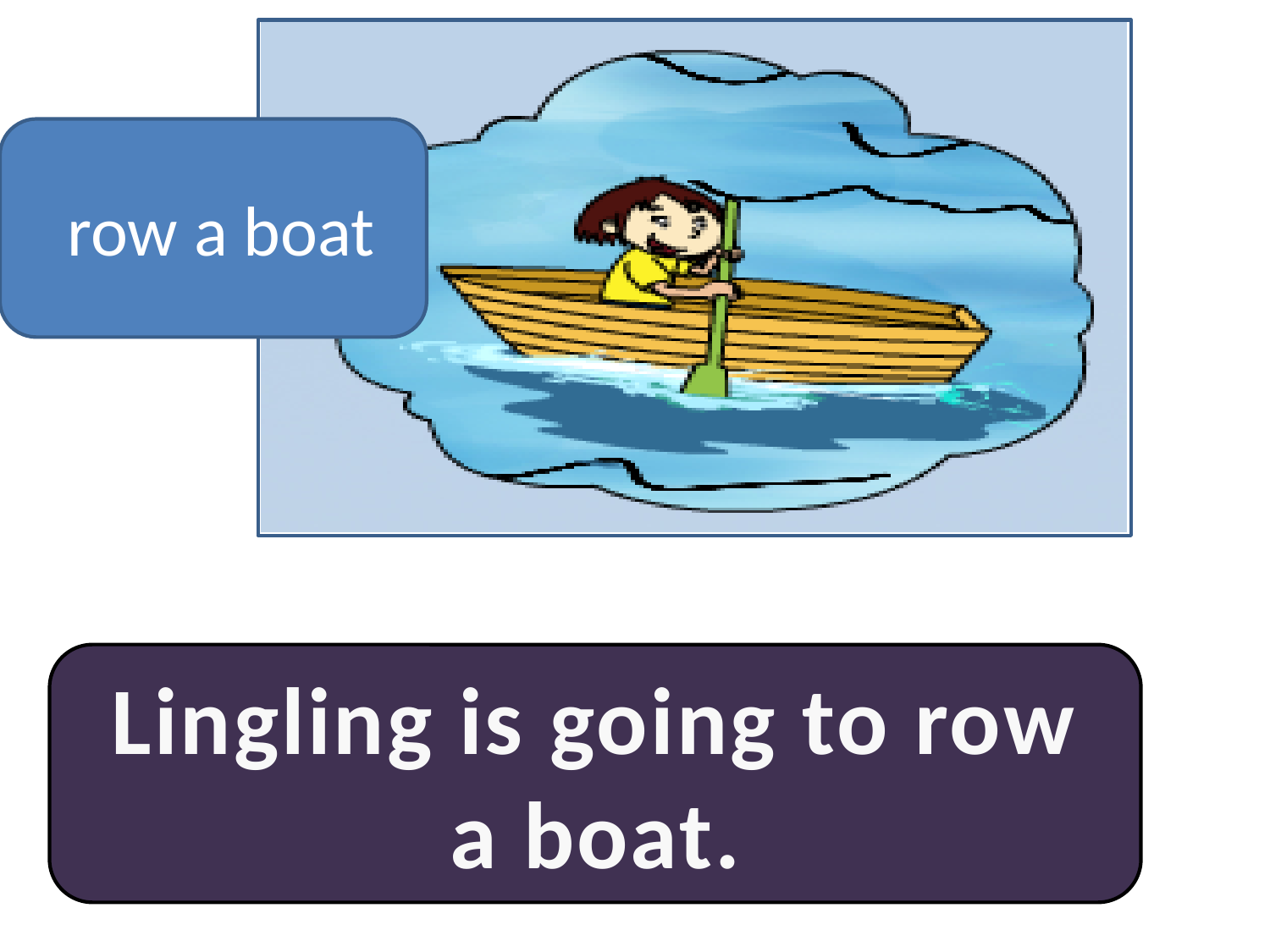

#
 row a boat

Lingling is going to row a boat.